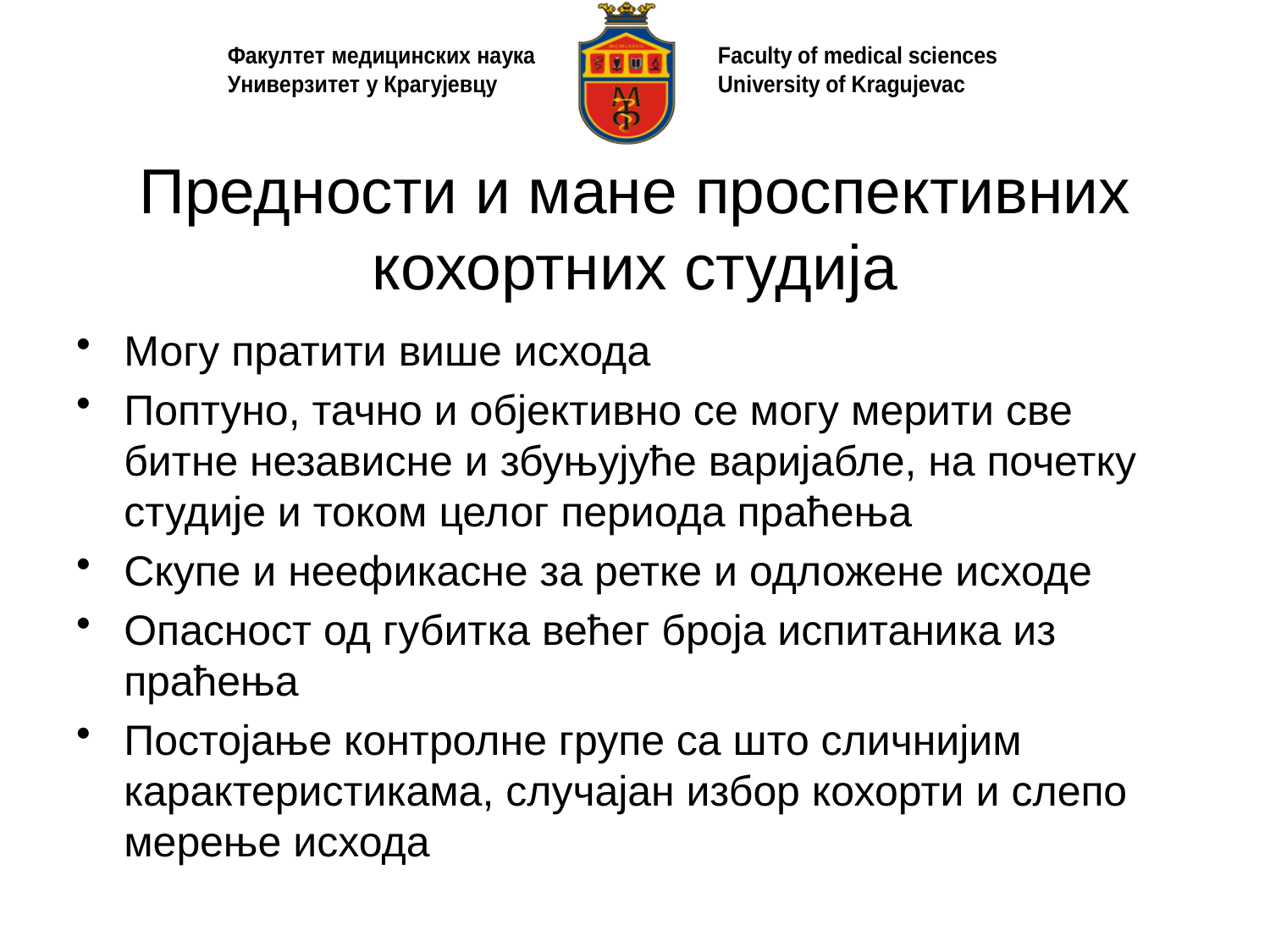

# Предности и мане проспективних кохортних студија
Могу пратити више исхода
Поптуно, тачно и објективно се могу мерити све битне независне и збуњујуће варијабле, на почетку студије и током целог периода праћења
Скупе и неефикасне за ретке и одложене исходе
Опасност од губитка већег броја испитаника из праћења
Постојање контролне групе са што сличнијим карактеристикама, случајан избор кохорти и слепо мерење исхода